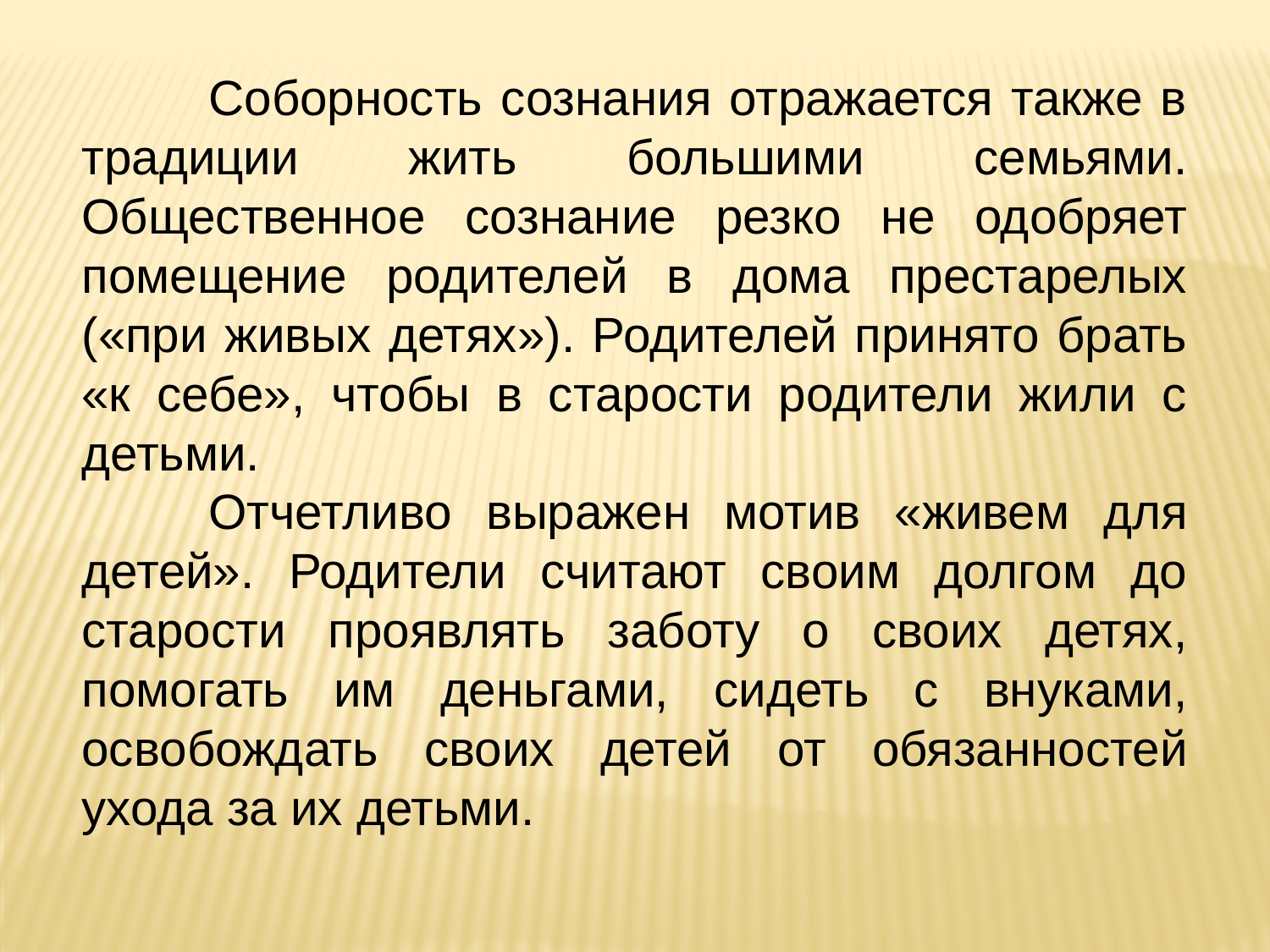

Соборность сознания отражается также в традиции жить большими семьями. Общественное сознание резко не одобряет помещение родителей в дома престарелых («при живых детях»). Родителей принято брать «к себе», чтобы в старости родители жили с детьми.
	Отчетливо выражен мотив «живем для детей». Родители считают своим долгом до старости проявлять заботу о своих детях, помогать им деньгами, сидеть с внуками, освобождать своих детей от обязанностей ухода за их детьми.